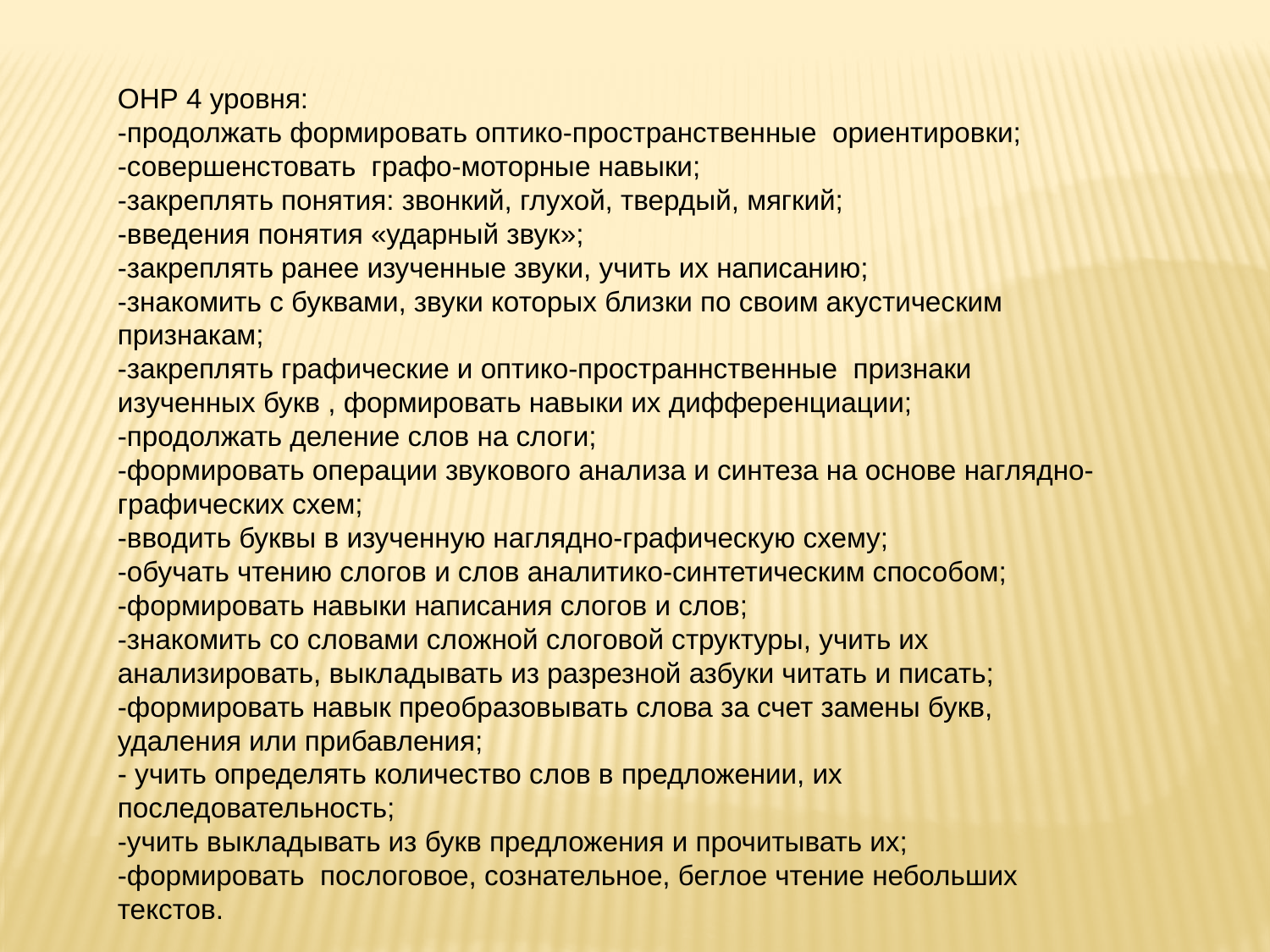

ОНР 4 уровня:
-продолжать формировать оптико-пространственные  ориентировки;
-совершенстовать  графо-моторные навыки;
-закреплять понятия: звонкий, глухой, твердый, мягкий;
-введения понятия «ударный звук»;
-закреплять ранее изученные звуки, учить их написанию;
-знакомить с буквами, звуки которых близки по своим акустическим  признакам;
-закреплять графические и оптико-пространнственные  признаки изученных букв , формировать навыки их дифференциации;
-продолжать деление слов на слоги;
-формировать операции звукового анализа и синтеза на основе наглядно-графических схем;
-вводить буквы в изученную наглядно-графическую схему;
-обучать чтению слогов и слов аналитико-синтетическим способом;
-формировать навыки написания слогов и слов;
-знакомить со словами сложной слоговой структуры, учить их анализировать, выкладывать из разрезной азбуки читать и писать;
-формировать навык преобразовывать слова за счет замены букв, удаления или прибавления;
- учить определять количество слов в предложении, их последовательность;
-учить выкладывать из букв предложения и прочитывать их;
-формировать  послоговое, сознательное, беглое чтение небольших текстов.